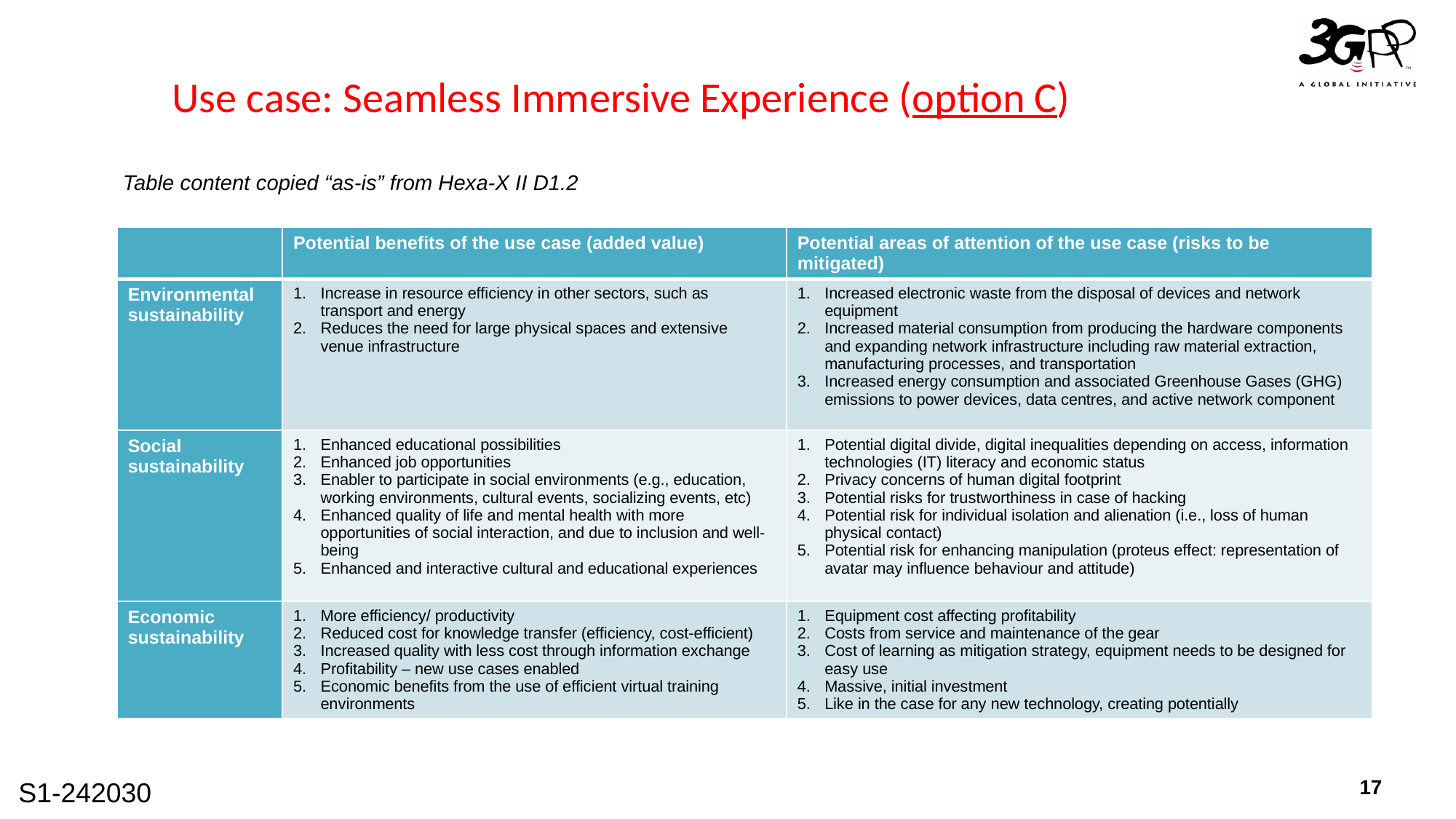

# Use case: Seamless Immersive Experience (option C)
Table content copied “as-is” from Hexa-X II D1.2
|  | Potential benefits of the use case (added value) | Potential areas of attention of the use case (risks to be mitigated) |
| --- | --- | --- |
| Environmental sustainability | Increase in resource efficiency in other sectors, such as transport and energy Reduces the need for large physical spaces and extensive venue infrastructure | Increased electronic waste from the disposal of devices and network equipment Increased material consumption from producing the hardware components and expanding network infrastructure including raw material extraction, manufacturing processes, and transportation Increased energy consumption and associated Greenhouse Gases (GHG) emissions to power devices, data centres, and active network component |
| Social sustainability | Enhanced educational possibilities Enhanced job opportunities Enabler to participate in social environments (e.g., education, working environments, cultural events, socializing events, etc) Enhanced quality of life and mental health with more opportunities of social interaction, and due to inclusion and well-being Enhanced and interactive cultural and educational experiences | Potential digital divide, digital inequalities depending on access, information technologies (IT) literacy and economic status Privacy concerns of human digital footprint Potential risks for trustworthiness in case of hacking Potential risk for individual isolation and alienation (i.e., loss of human physical contact) Potential risk for enhancing manipulation (proteus effect: representation of avatar may influence behaviour and attitude) |
| Economic sustainability | More efficiency/ productivity Reduced cost for knowledge transfer (efficiency, cost-efficient) Increased quality with less cost through information exchange Profitability – new use cases enabled Economic benefits from the use of efficient virtual training environments | Equipment cost affecting profitability Costs from service and maintenance of the gear Cost of learning as mitigation strategy, equipment needs to be designed for easy use Massive, initial investment Like in the case for any new technology, creating potentially |